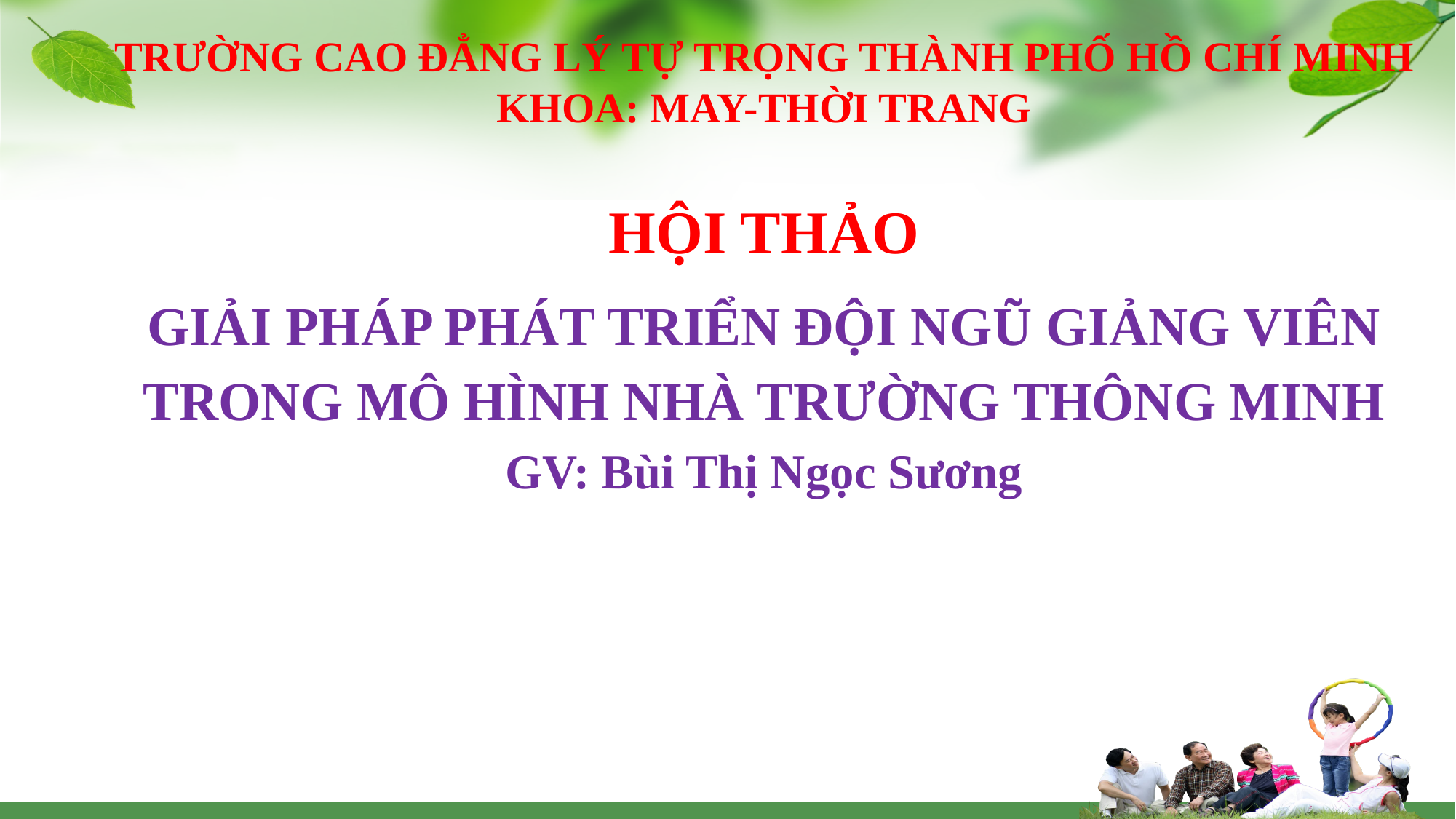

TRƯỜNG CAO ĐẲNG LÝ TỰ TRỌNG THÀNH PHỐ HỒ CHÍ MINH
KHOA: MAY-THỜI TRANG

HỘI THẢO
GIẢI PHÁP PHÁT TRIỂN ĐỘI NGŨ GIẢNG VIÊN TRONG MÔ HÌNH NHÀ TRƯỜNG THÔNG MINH GV: Bùi Thị Ngọc Sương